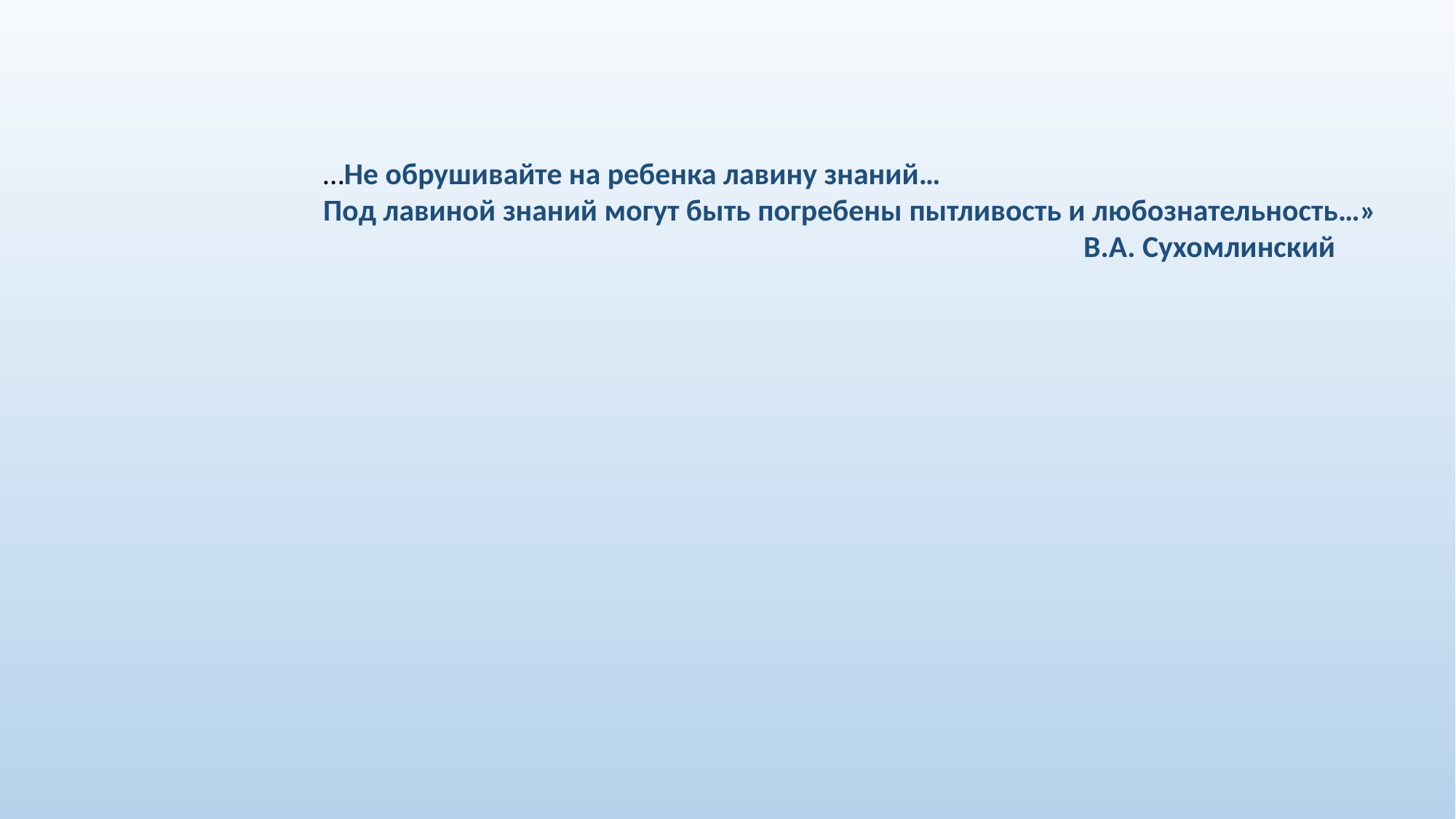

…Не обрушивайте на ребенка лавину знаний…
Под лавиной знаний могут быть погребены пытливость и любознательность…»
                                                                                                              В.А. Сухомлинский